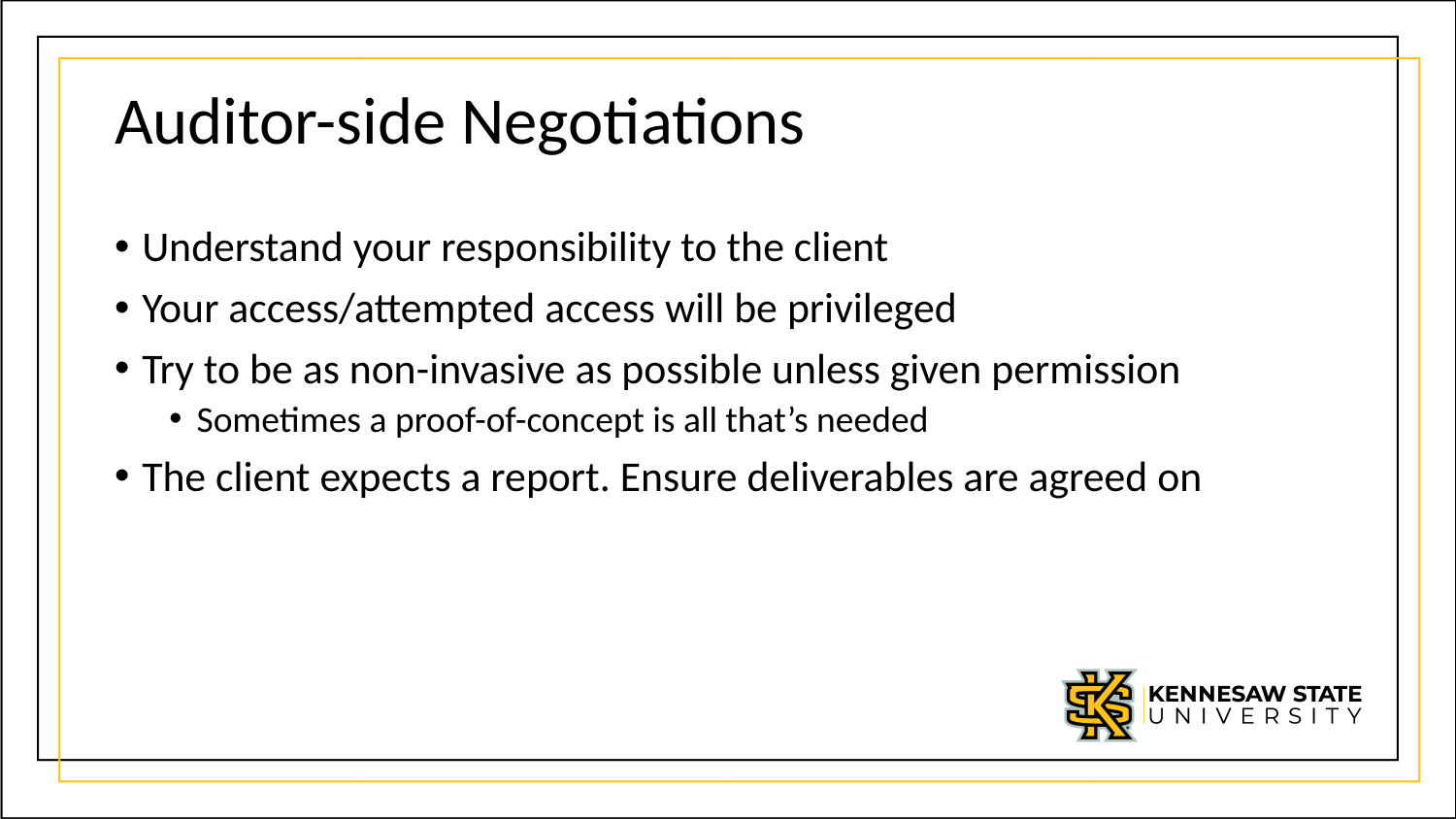

# Auditor-side Negotiations
Understand your responsibility to the client
Your access/attempted access will be privileged
Try to be as non-invasive as possible unless given permission
Sometimes a proof-of-concept is all that’s needed
The client expects a report. Ensure deliverables are agreed on